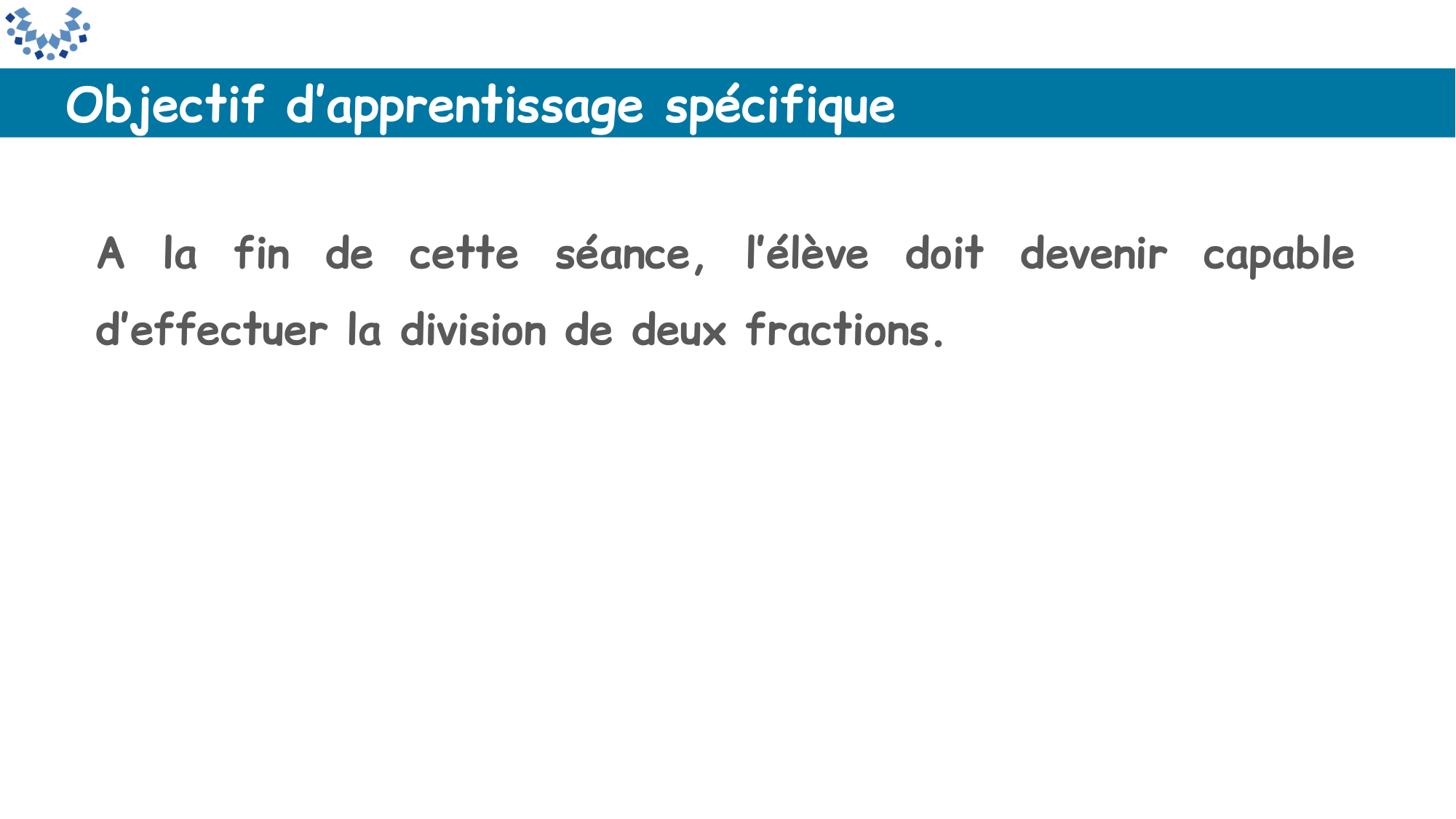

Objectif d’apprentissage spécifique
A la fin de cette séance, l’élève doit devenir capable d’effectuer la division de deux fractions.